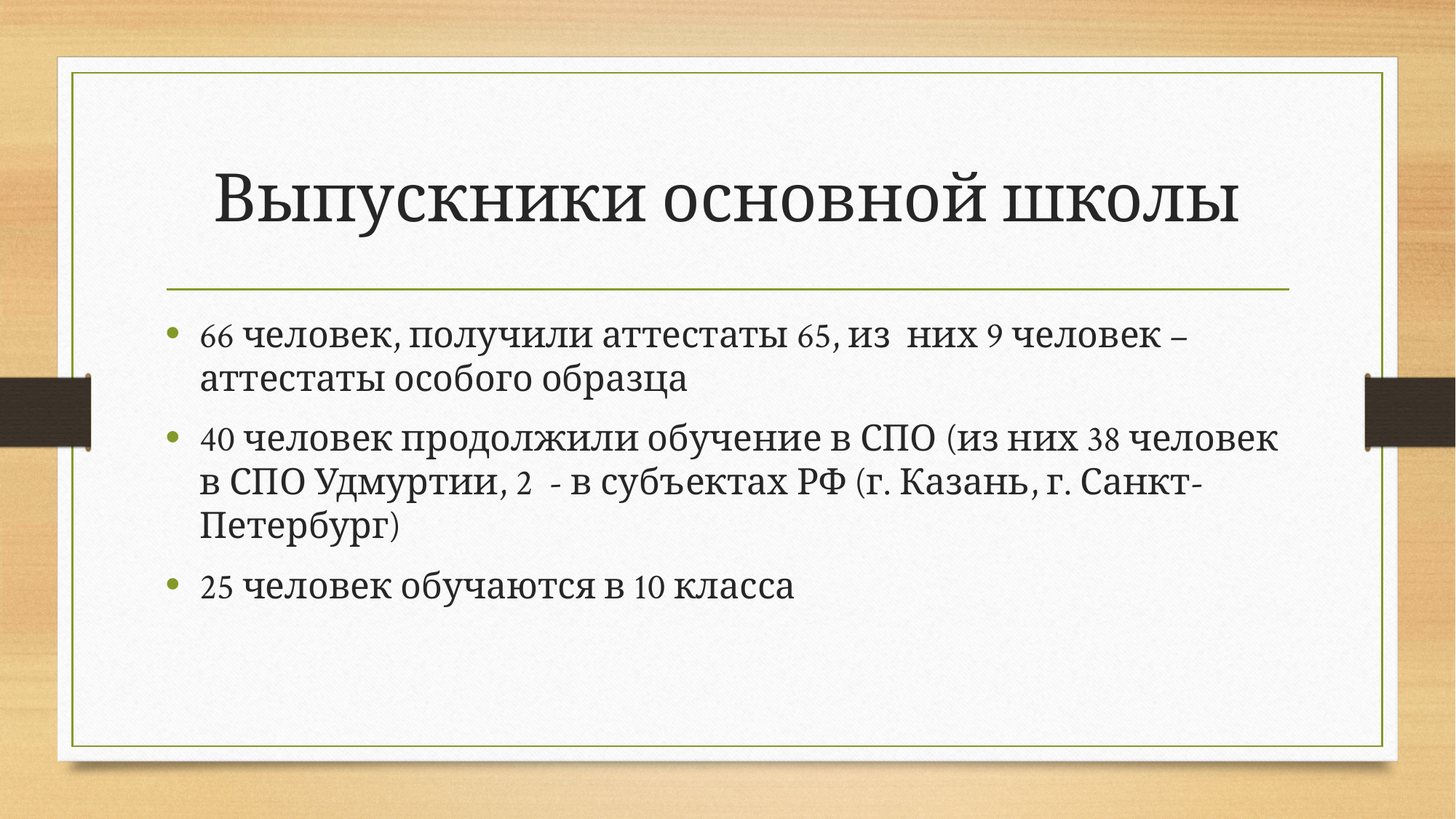

# Выпускники основной школы
66 человек, получили аттестаты 65, из  них 9 человек – аттестаты особого образца
40 человек продолжили обучение в СПО (из них 38 человек в СПО Удмуртии, 2  - в субъектах РФ (г. Казань, г. Санкт-Петербург)
25 человек обучаются в 10 класса